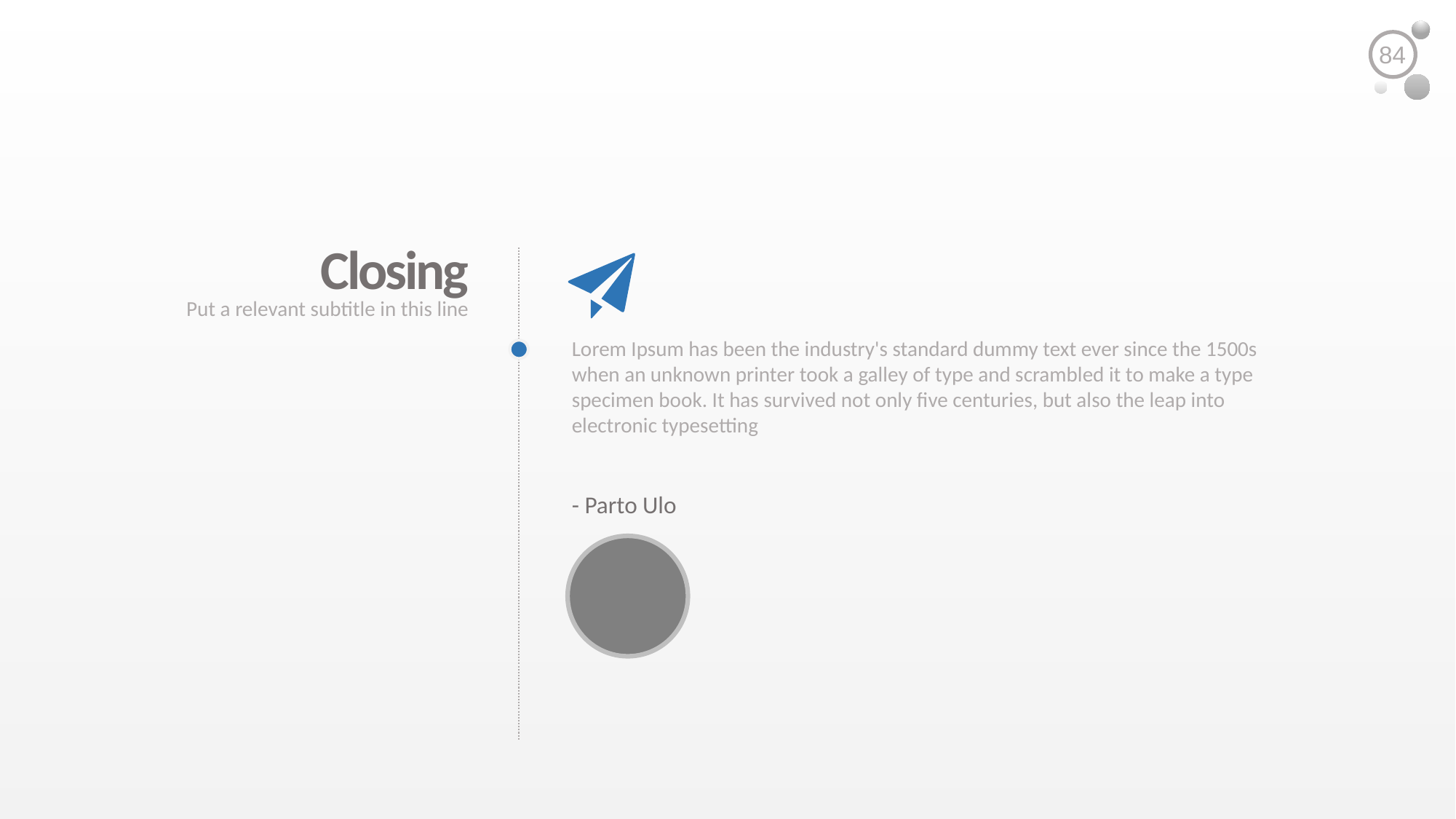

84

Closing

Put a relevant subtitle in this line
Lorem Ipsum has been the industry's standard dummy text ever since the 1500s when an unknown printer took a galley of type and scrambled it to make a type specimen book. It has survived not only five centuries, but also the leap into electronic typesetting

- Parto Ulo